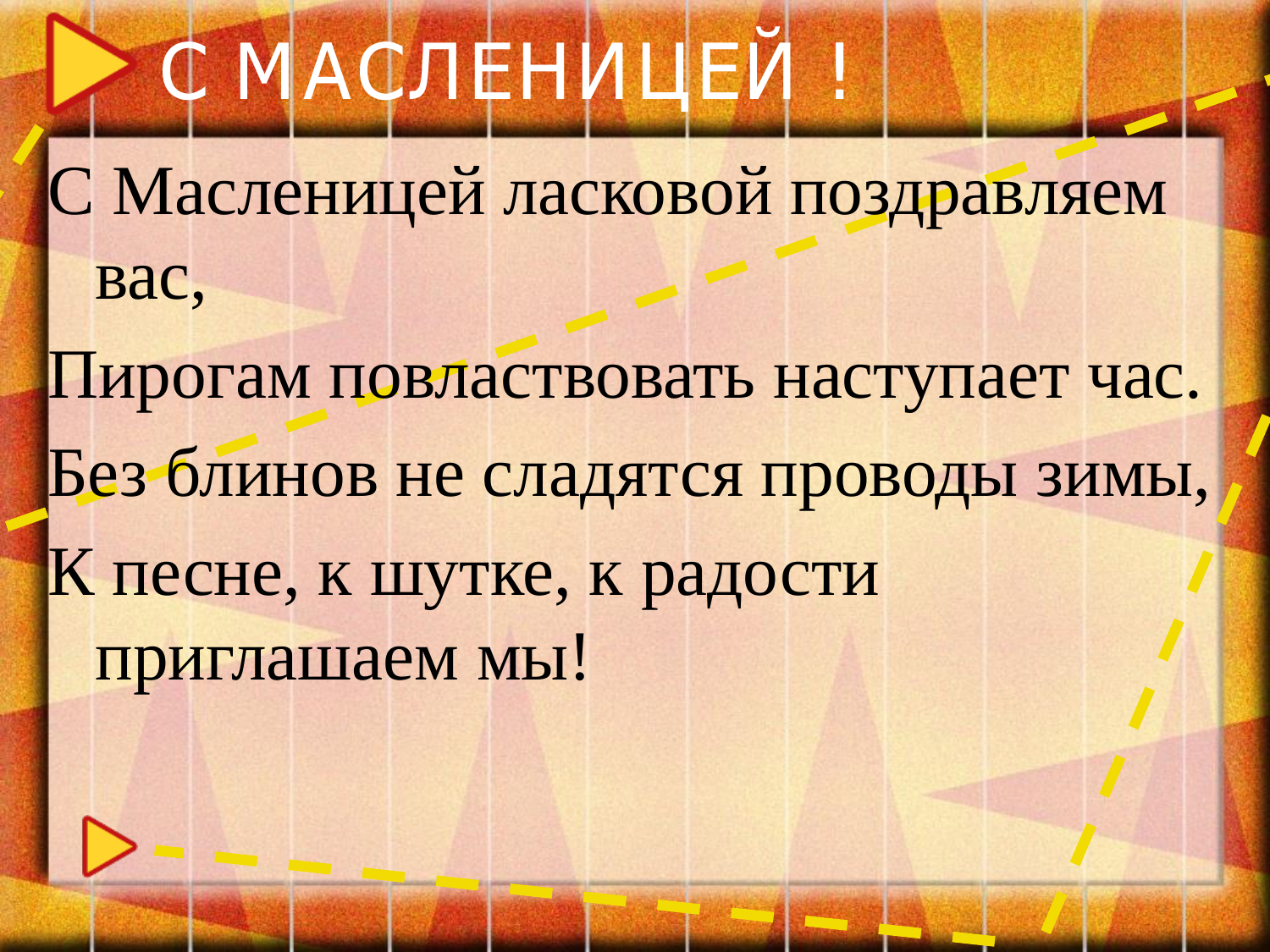

# С МАСЛЕНИЦЕЙ !
С Масленицей ласковой поздравляем вас,
Пирогам повластвовать наступает час.
Без блинов не сладятся проводы зимы,
К песне, к шутке, к радости приглашаем мы!